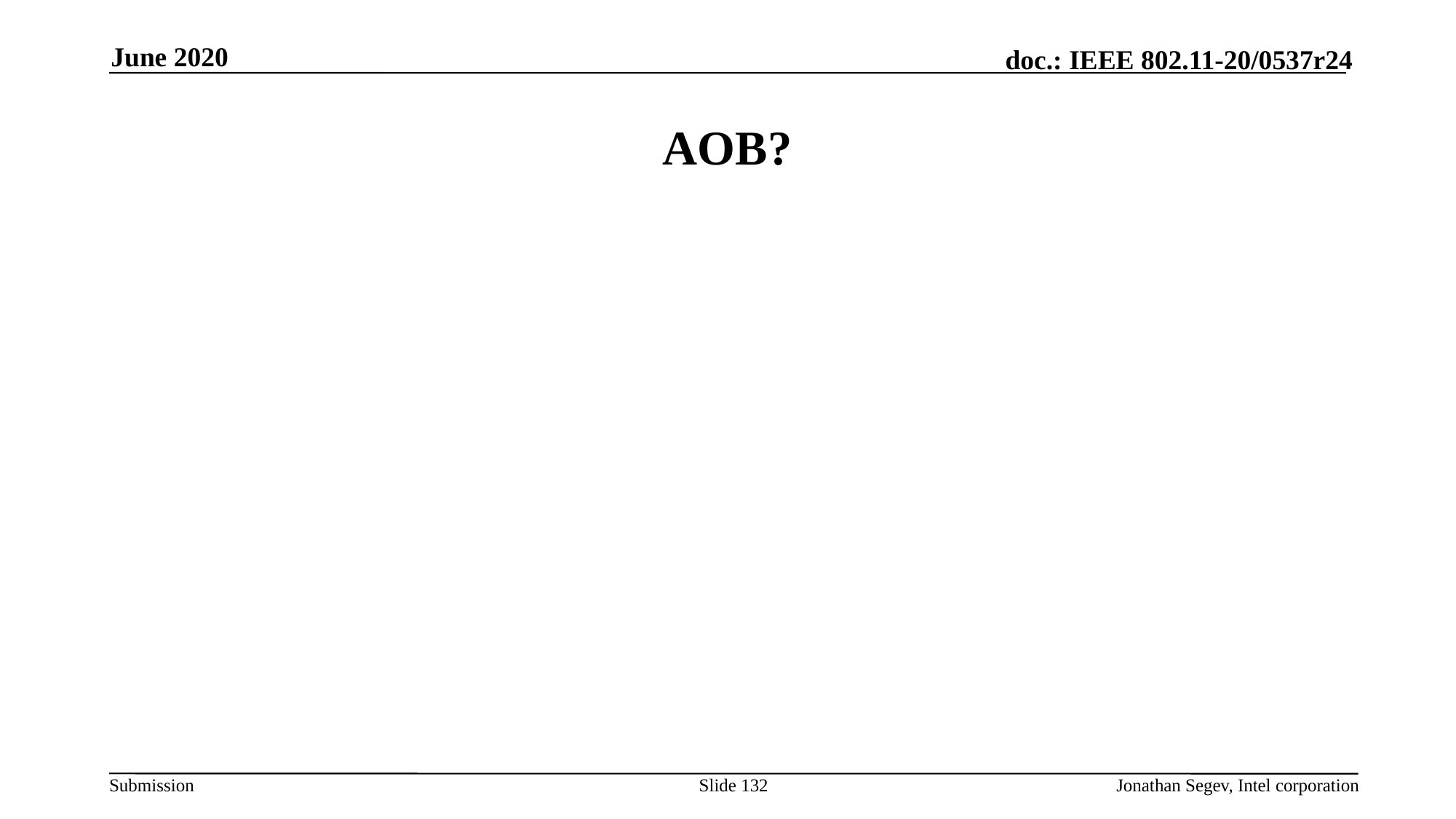

June 2020
# AOB?

Slide 132
Jonathan Segev, Intel corporation